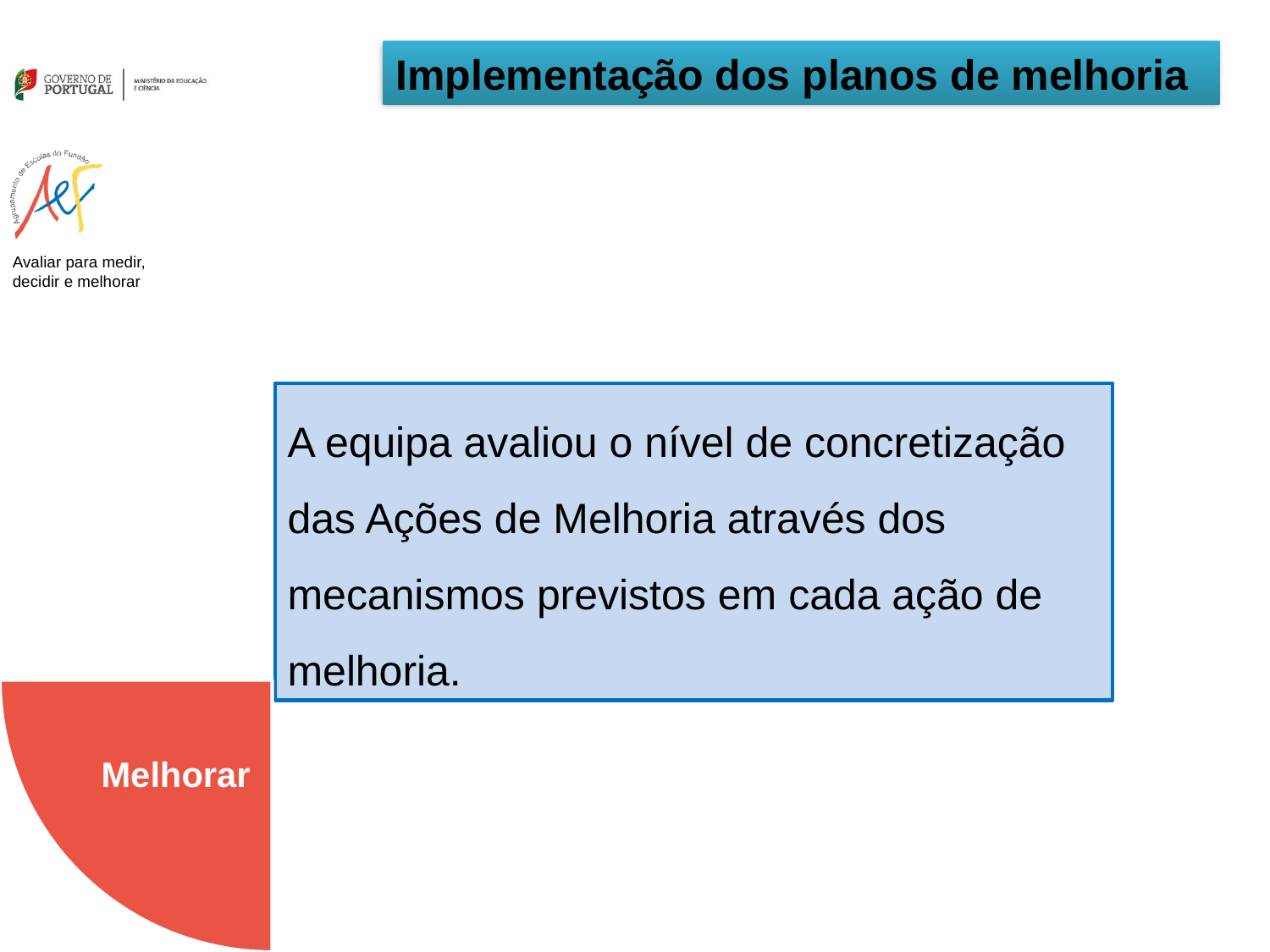

Implementação dos planos de melhoria
A equipa avaliou o nível de concretização das Ações de Melhoria através dos mecanismos previstos em cada ação de melhoria.

Melhorar